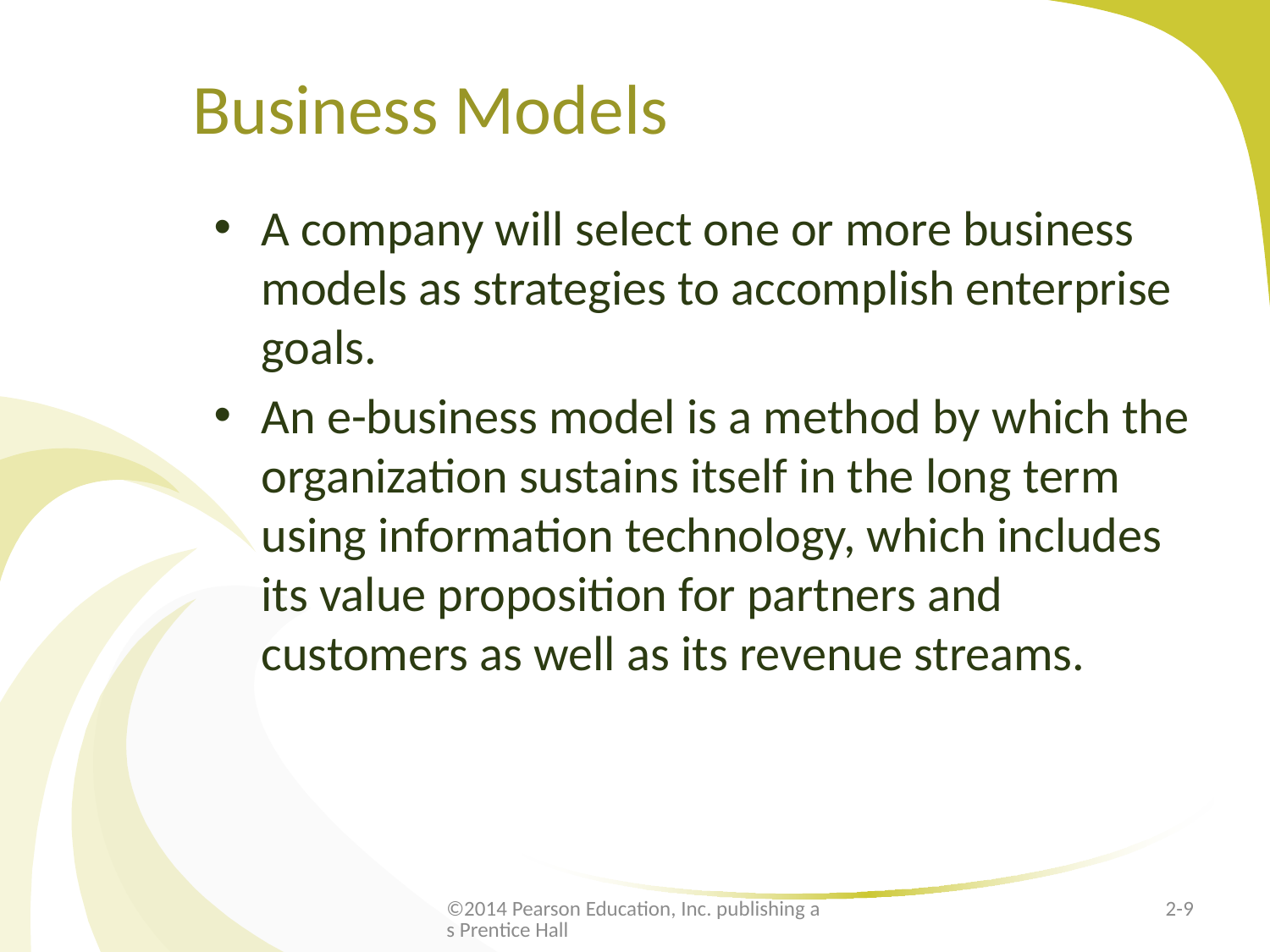

# Business Models
A company will select one or more business models as strategies to accomplish enterprise goals.
An e-business model is a method by which the organization sustains itself in the long term using information technology, which includes its value proposition for partners and customers as well as its revenue streams.

©2014 Pearson Education, Inc. publishing as Prentice Hall
2-9